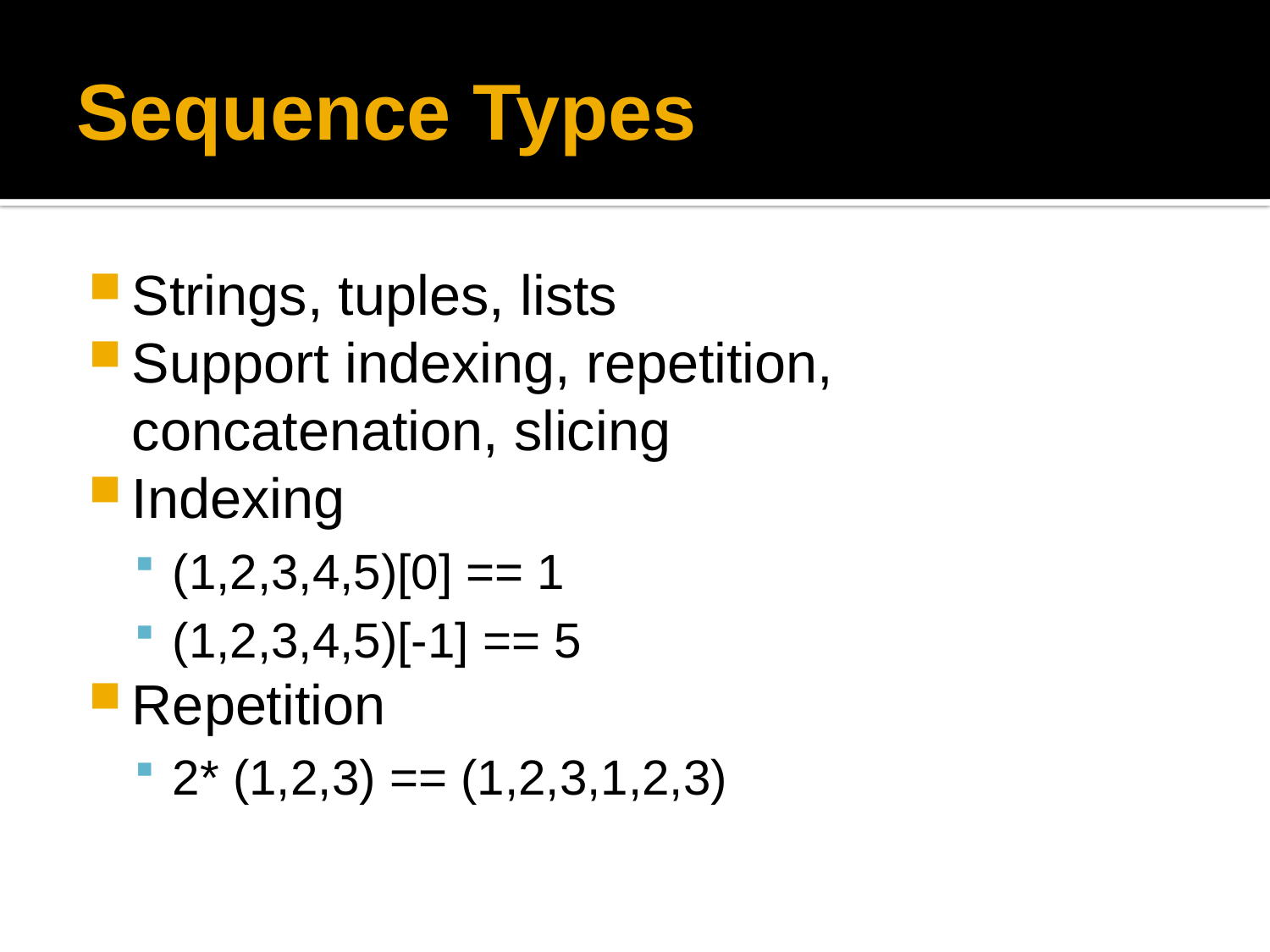

# Sequence Types
Strings, tuples, lists
Support indexing, repetition, concatenation, slicing
Indexing
(1,2,3,4,5)[0] == 1
(1,2,3,4,5)[-1] == 5
Repetition
2* (1,2,3) == (1,2,3,1,2,3)